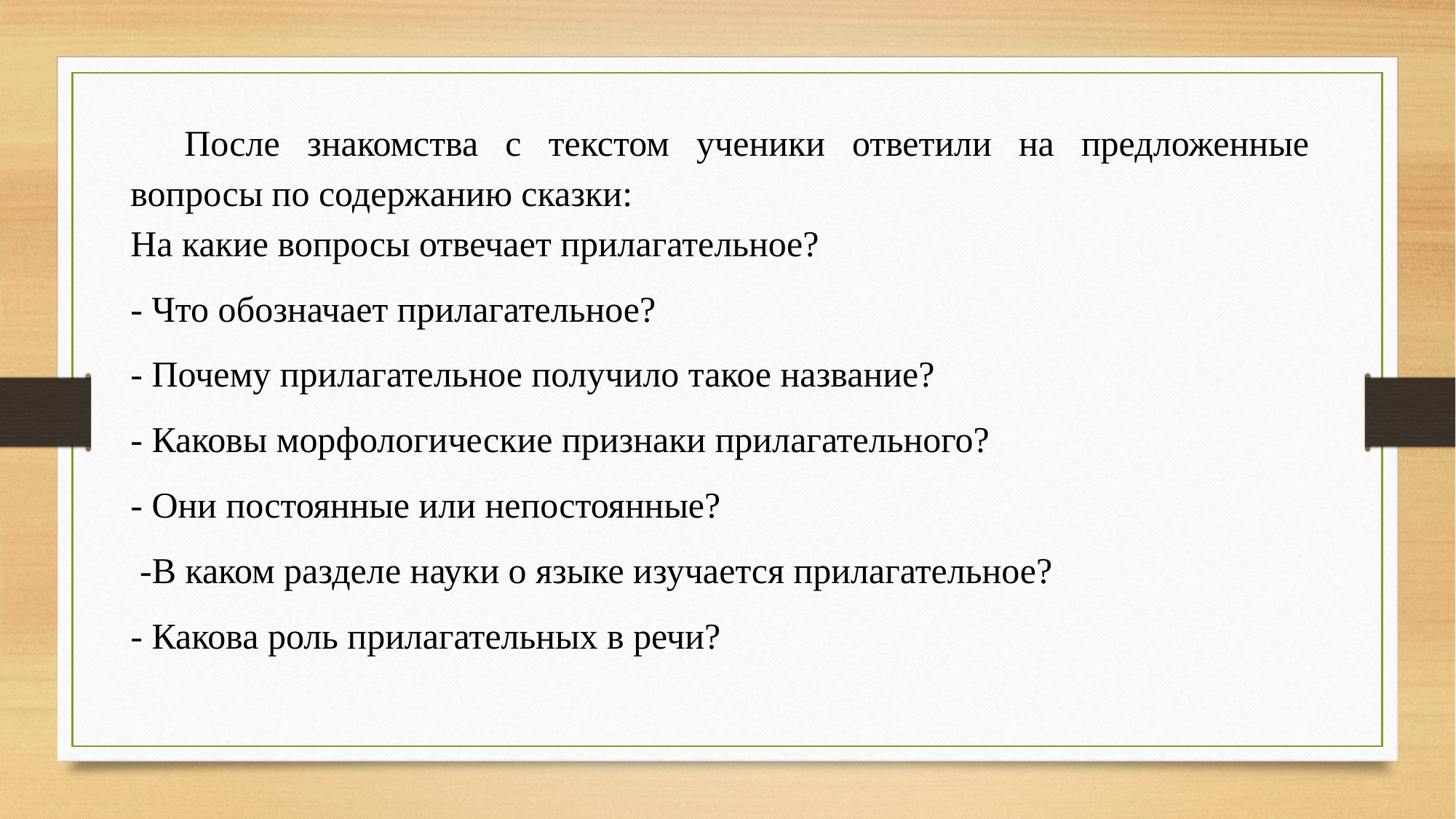

После знакомства с текстом ученики ответили на предложенные вопросы по содержанию сказки:
На какие вопросы отвечает прилагательное?
- Что обозначает прилагательное?
- Почему прилагательное получило такое название?
- Каковы морфологические признаки прилагательного?
- Они постоянные или непостоянные?
 -В каком разделе науки о языке изучается прилагательное?
- Какова роль прилагательных в речи?